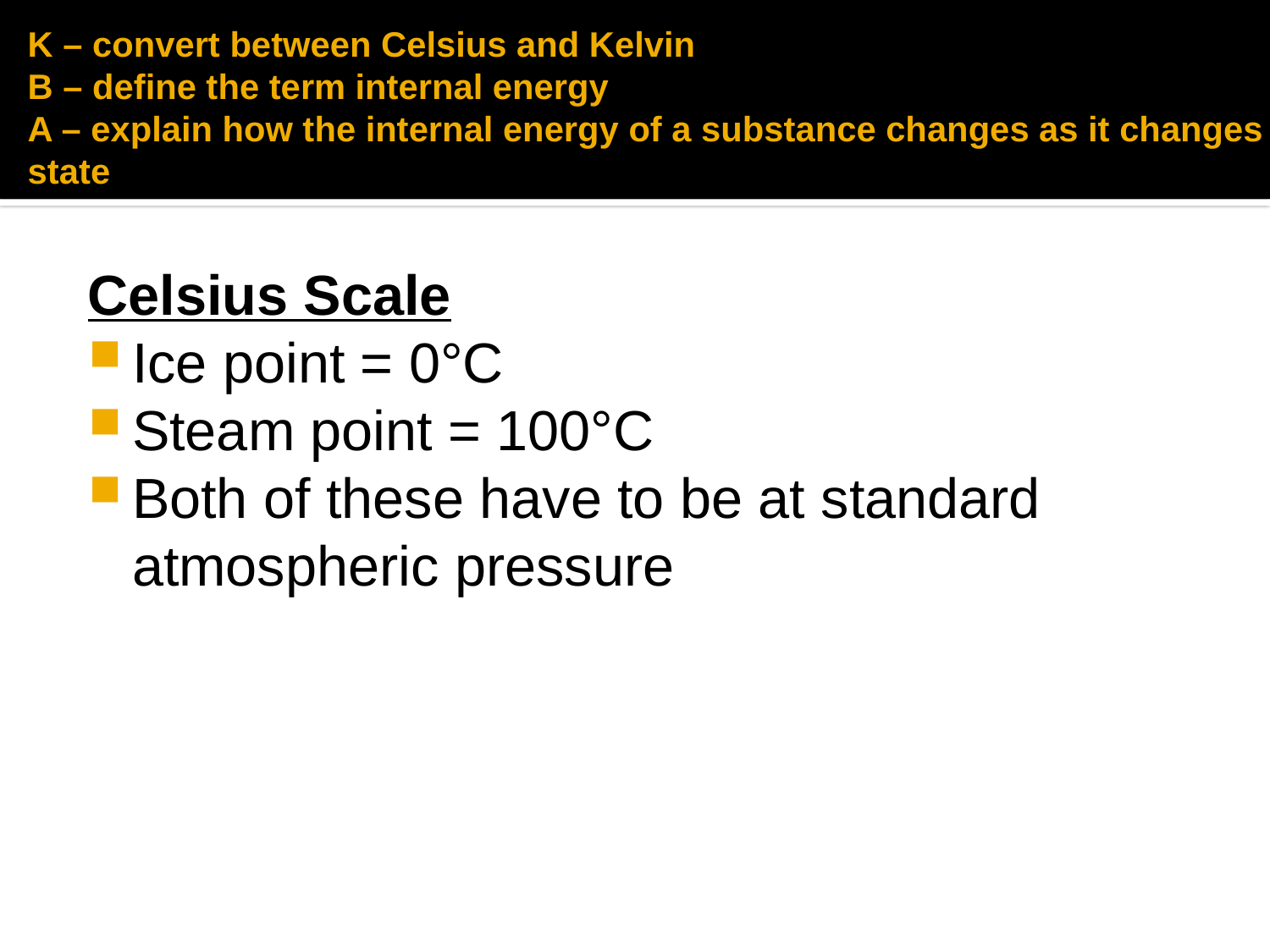

K – convert between Celsius and Kelvin
B – define the term internal energy
A – explain how the internal energy of a substance changes as it changes state
Celsius Scale
Ice point = 0°C
Steam point = 100°C
Both of these have to be at standard atmospheric pressure